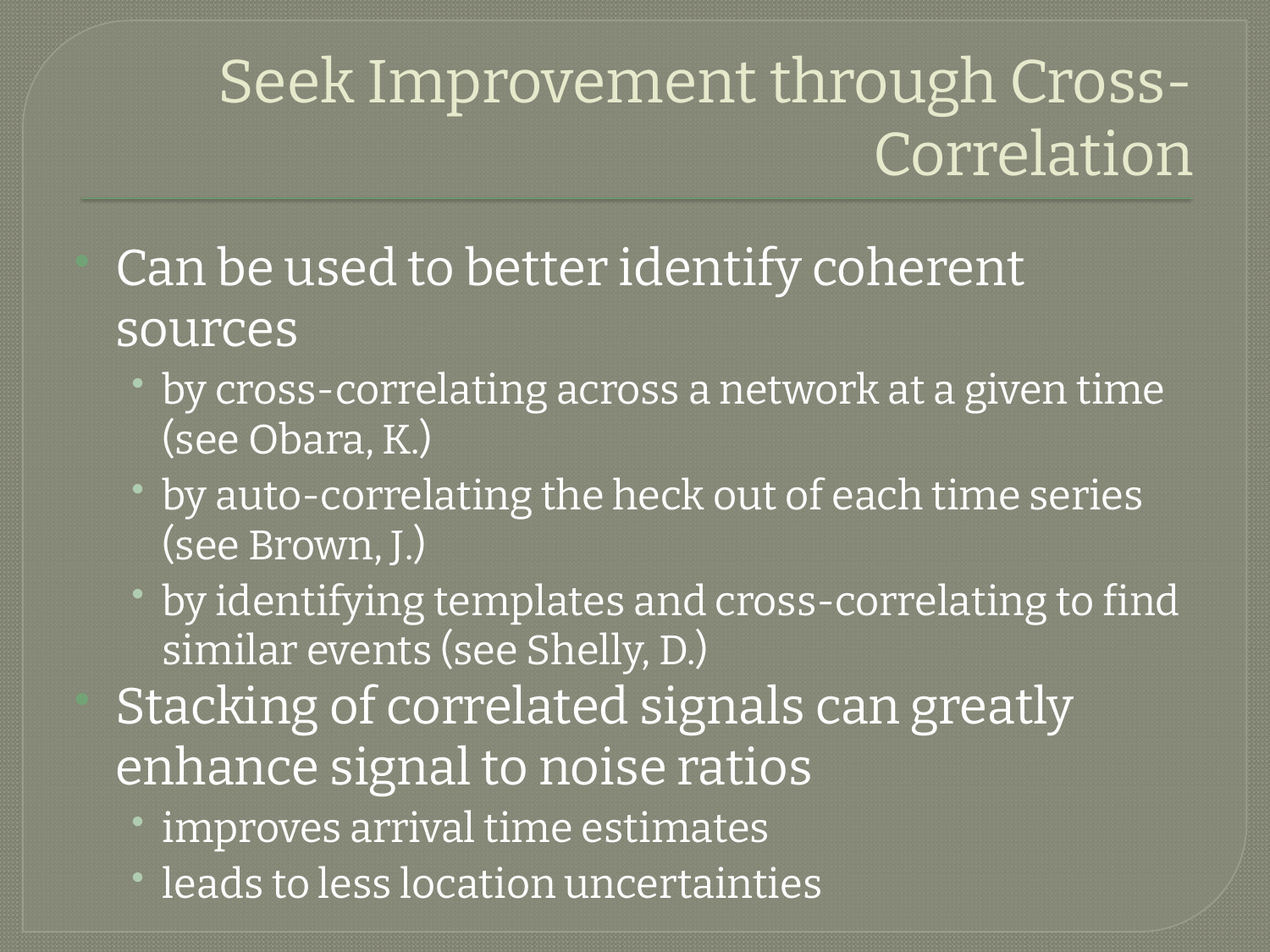

# Seek Improvement through Cross-Correlation
Can be used to better identify coherent sources
by cross-correlating across a network at a given time (see Obara, K.)
by auto-correlating the heck out of each time series (see Brown, J.)
by identifying templates and cross-correlating to find similar events (see Shelly, D.)
Stacking of correlated signals can greatly enhance signal to noise ratios
improves arrival time estimates
leads to less location uncertainties